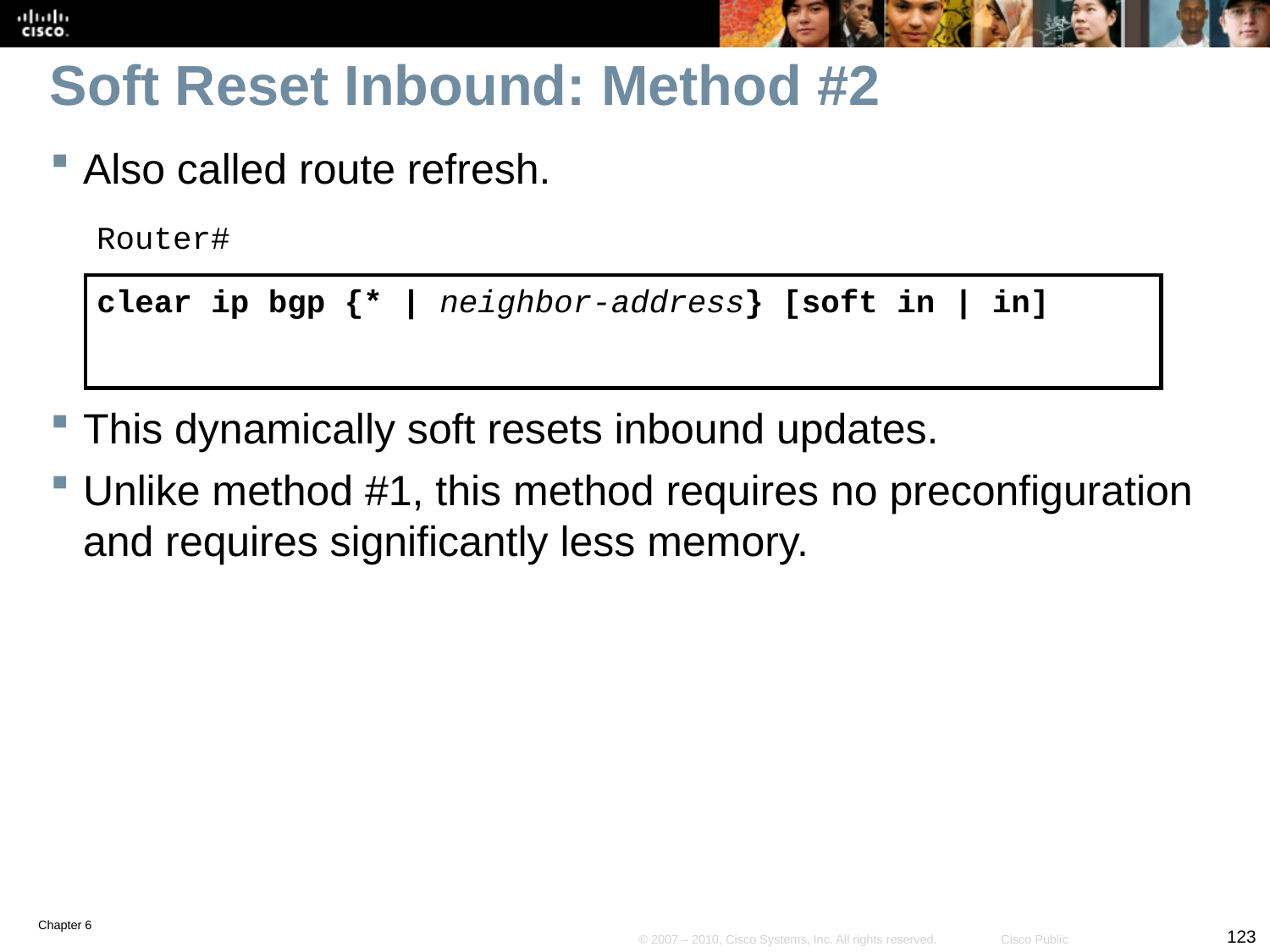

# Soft Reset Inbound: Method #2
Also called route refresh.

Router#
clear ip bgp {* | neighbor-address} [soft in | in]
This dynamically soft resets inbound updates.
Unlike method #1, this method requires no preconfiguration and requires significantly less memory.